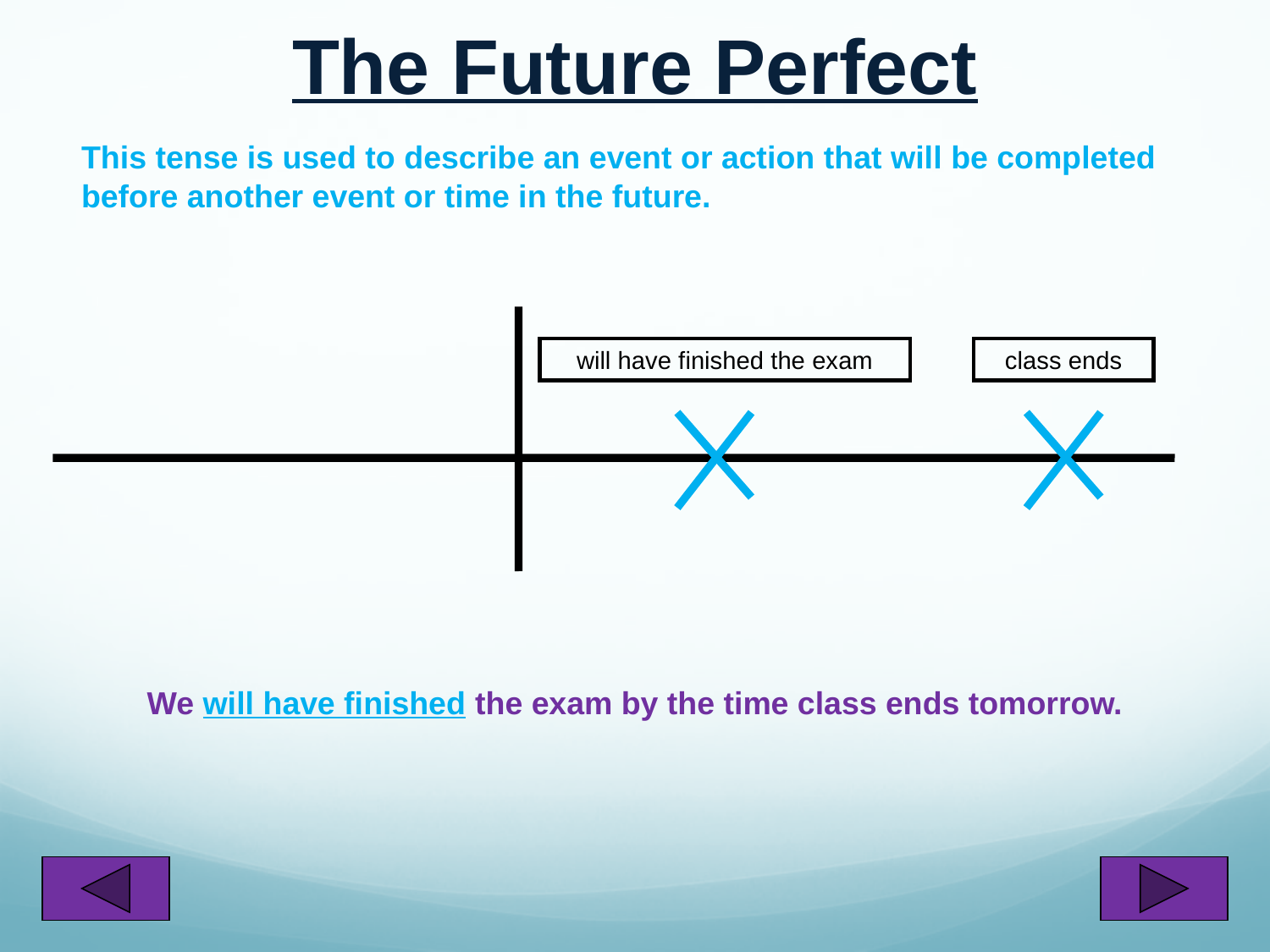

The Future Perfect
    	This tense is used to describe an event or action that will be completed before another event or time in the future.

will have finished the exam
class ends

We will have finished the exam by the time class ends tomorrow.